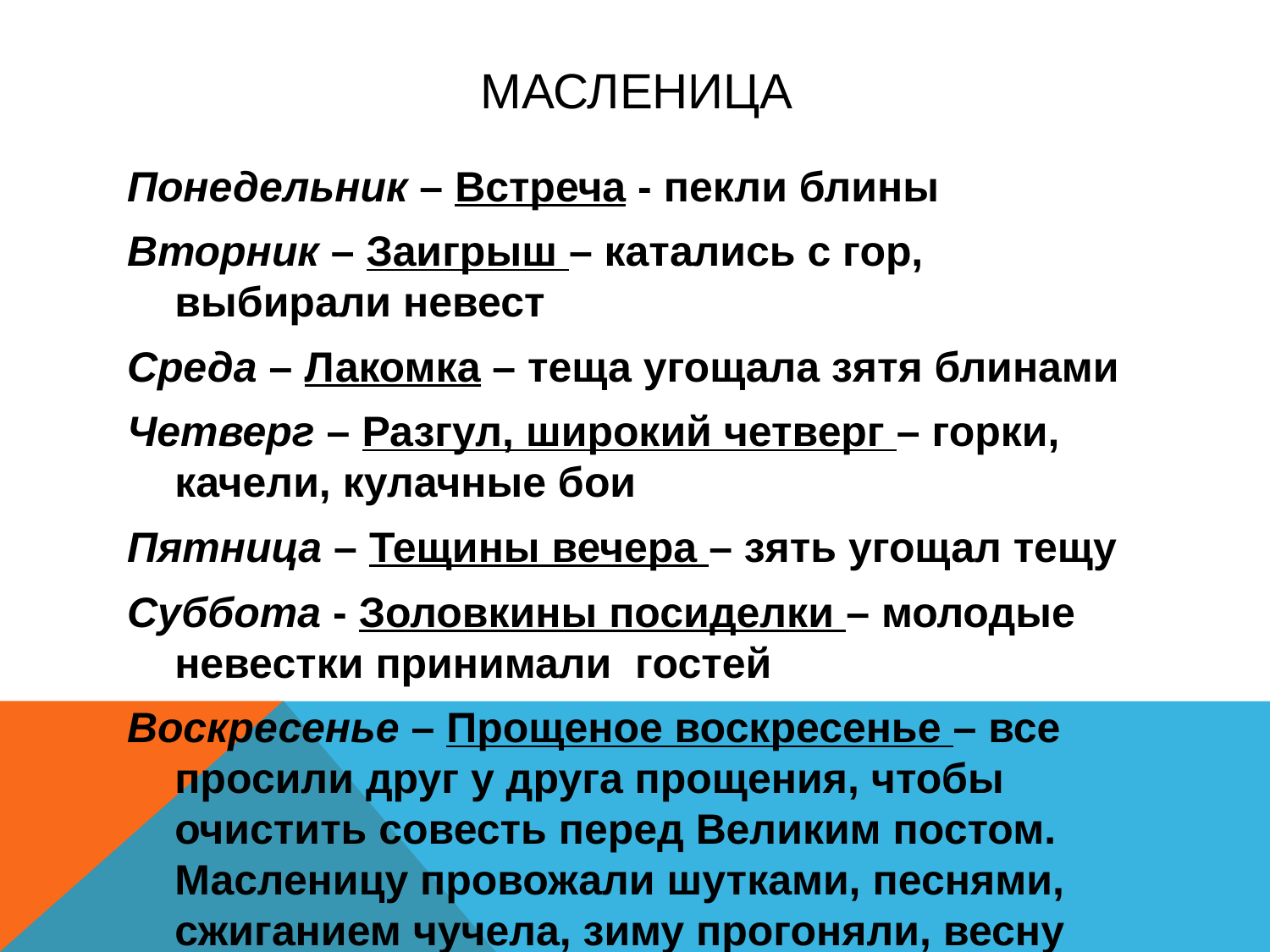

# масленица
Понедельник – Встреча - пекли блины
Вторник – Заигрыш – катались с гор, выбирали невест
Среда – Лакомка – теща угощала зятя блинами
Четверг – Разгул, широкий четверг – горки, качели, кулачные бои
Пятница – Тещины вечера – зять угощал тещу
Суббота - Золовкины посиделки – молодые невестки принимали  гостей
Воскресенье – Прощеное воскресенье – все просили друг у друга прощения, чтобы очистить совесть перед Великим постом. Масленицу провожали шутками, песнями, сжиганием чучела, зиму прогоняли, весну зазывали.